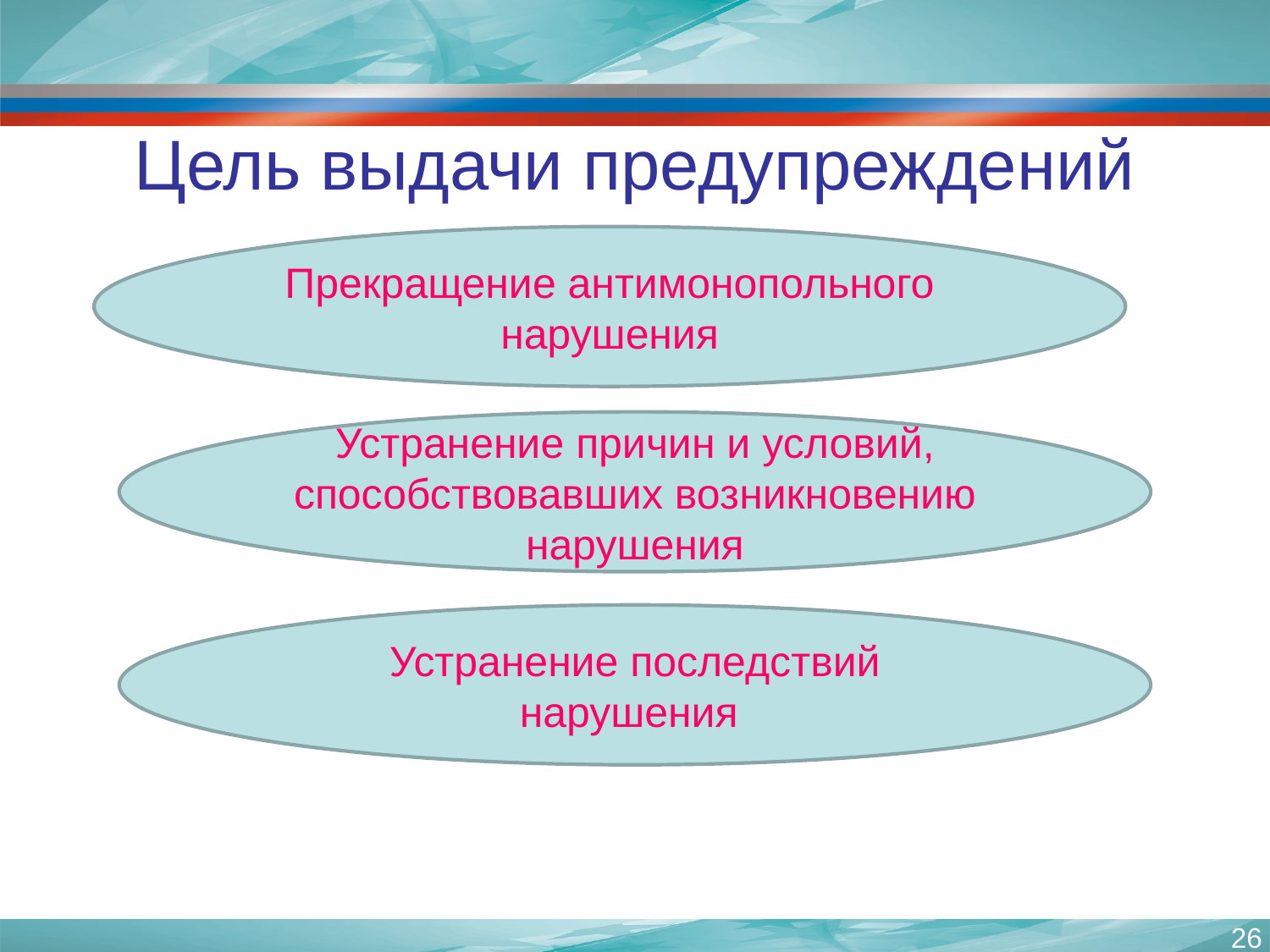

# Цель выдачи предупреждений

Прекращение антимонопольного нарушения
Устранение причин и условий, способствовавших возникновению нарушения
Устранение последствий нарушения
26